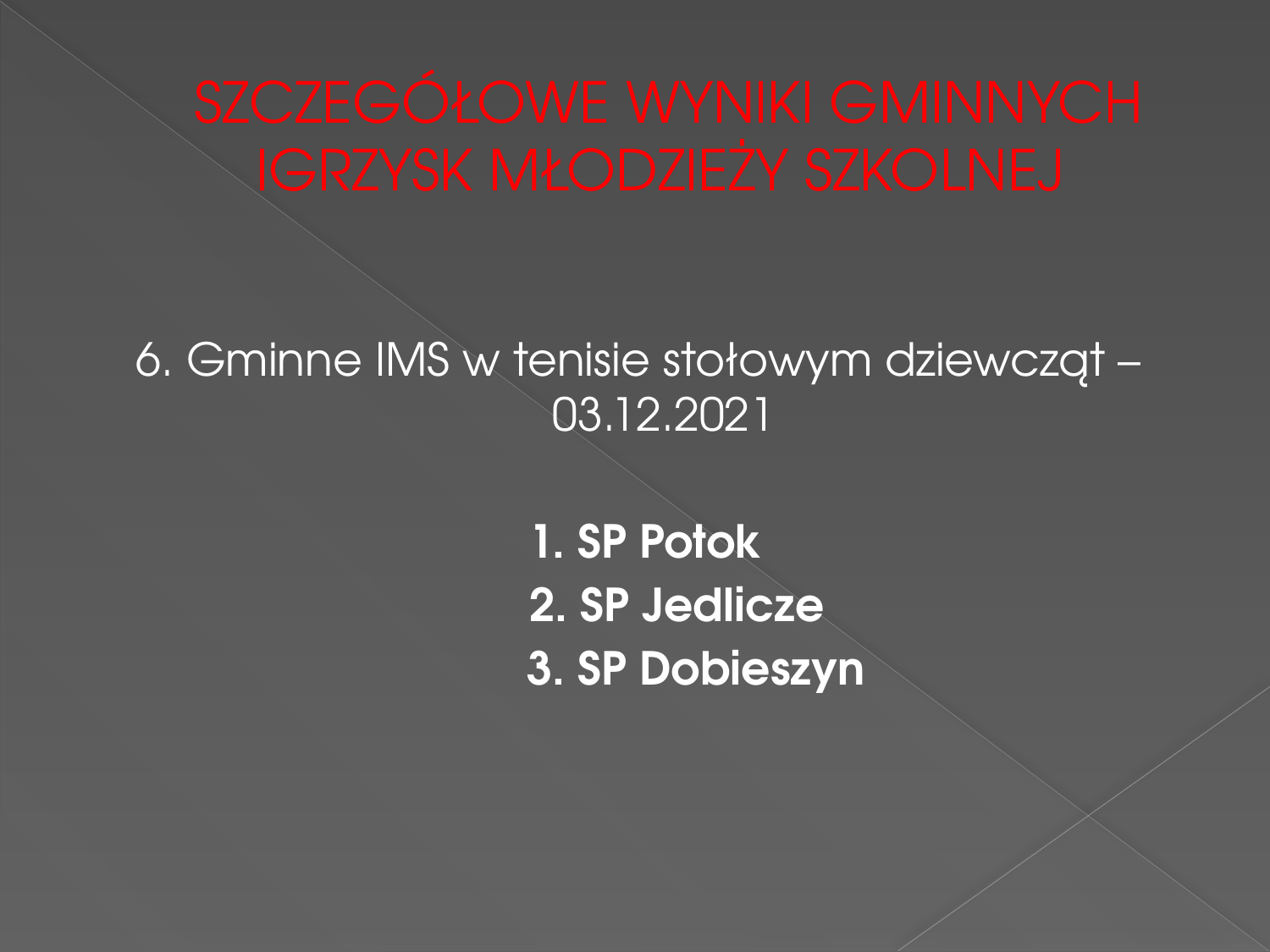

# SZCZEGÓŁOWE WYNIKI GMINNYCH IGRZYSK MŁODZIEŻY SZKOLNEJ

6. Gminne IMS w tenisie stołowym dziewcząt – 03.12.2021

 1. SP Potok
      2. SP Jedlicze
         3. SP Dobieszyn